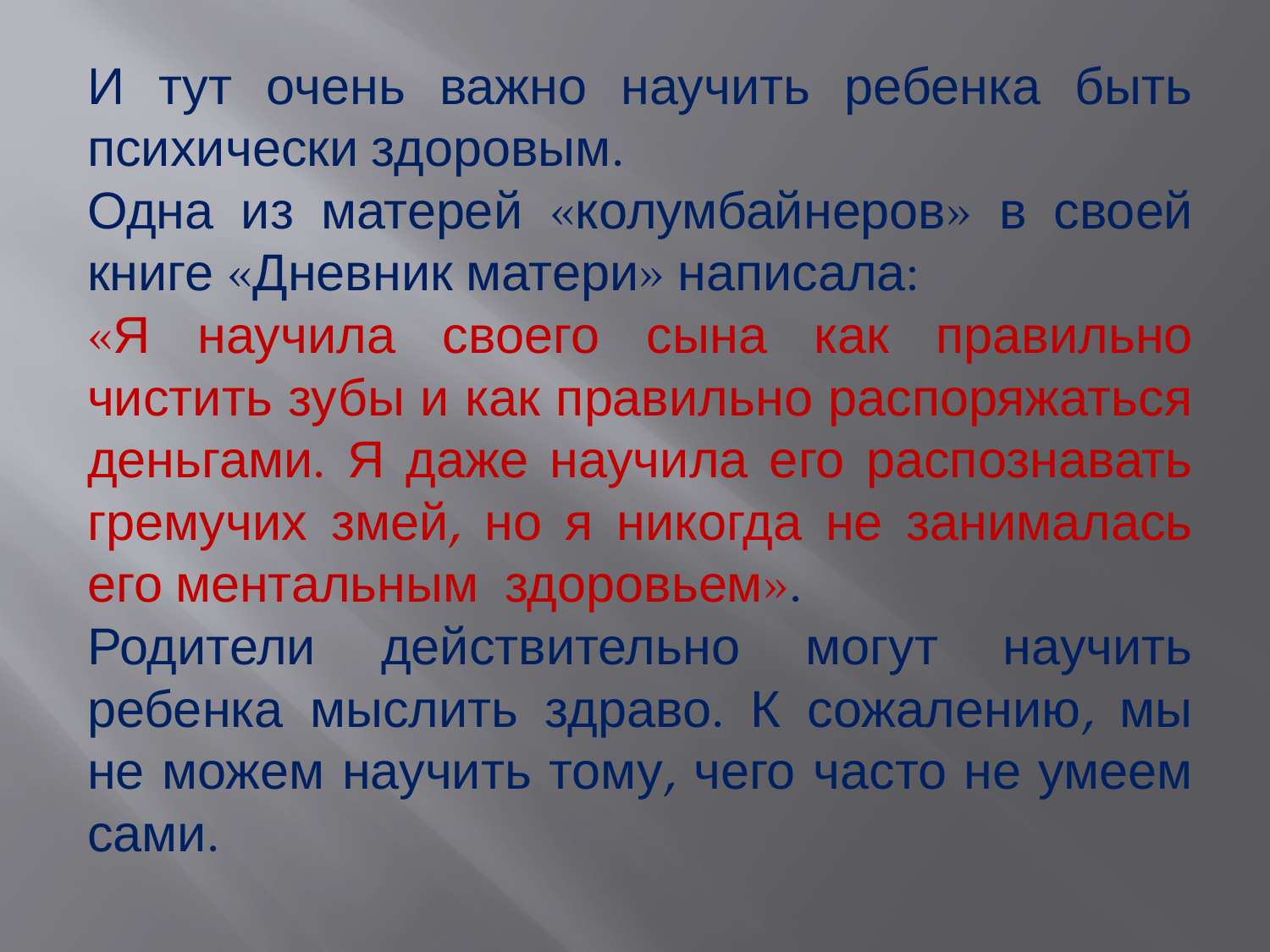

И тут очень важно научить ребенка быть психически здоровым.
Одна из матерей «колумбайнеров» в своей книге «Дневник матери» написала:
«Я научила своего сына как правильно чистить зубы и как правильно распоряжаться деньгами. Я даже научила его распознавать гремучих змей, но я никогда не занималась его ментальным  здоровьем».
Родители действительно могут научить ребенка мыслить здраво. К сожалению, мы не можем научить тому, чего часто не умеем сами.